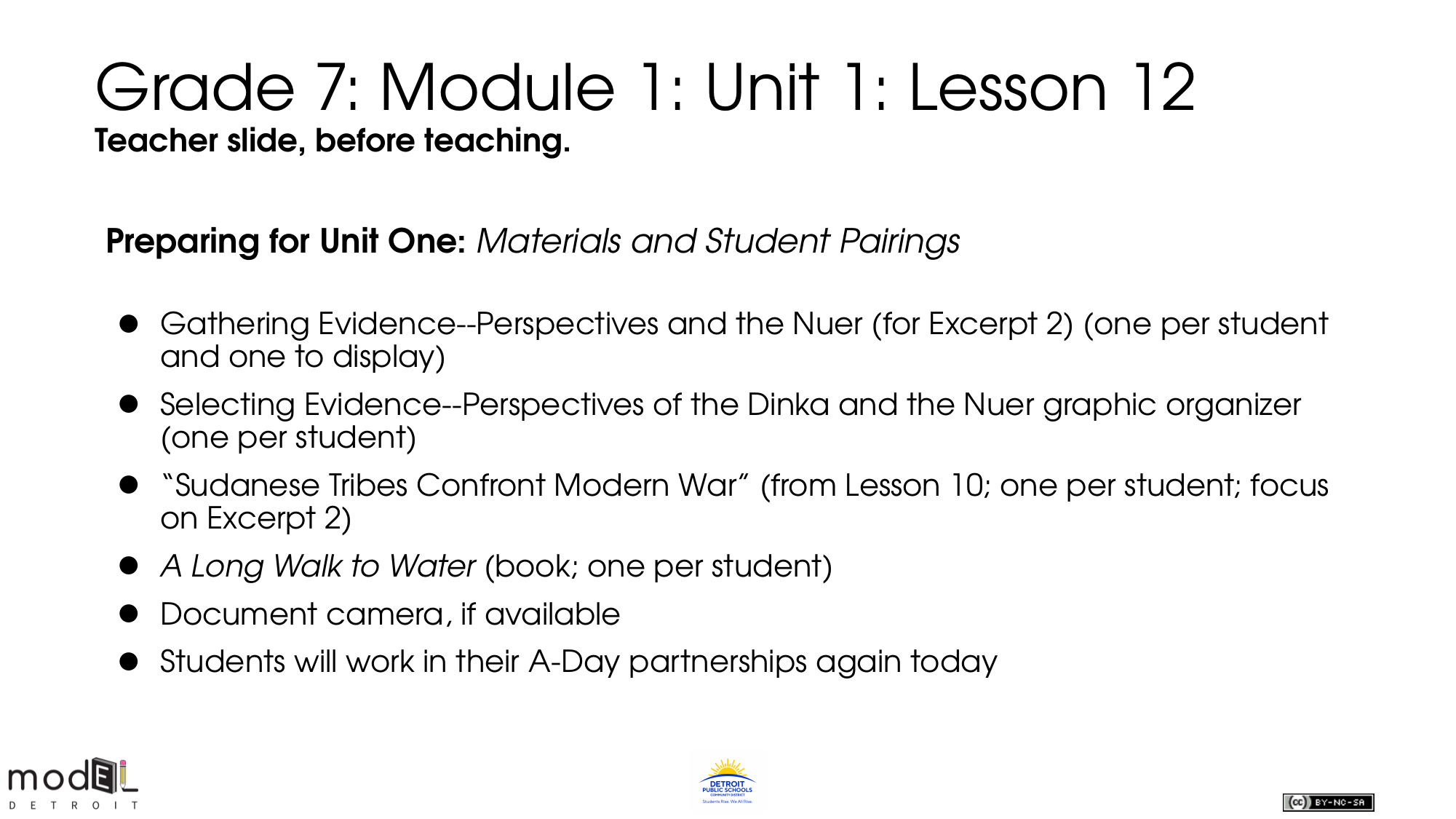

Grade 7: Module 1: Unit 1: Lesson 12
Teacher slide, before teaching.
Preparing for Unit One: Materials and Student Pairings

Gathering Evidence--Perspectives and the Nuer (for Excerpt 2) (one per student and one to display)
Selecting Evidence--Perspectives of the Dinka and the Nuer graphic organizer (one per student)
“Sudanese Tribes Confront Modern War” (from Lesson 10; one per student; focus on Excerpt 2)
A Long Walk to Water (book; one per student)
Document camera, if available
Students will work in their A-Day partnerships again today